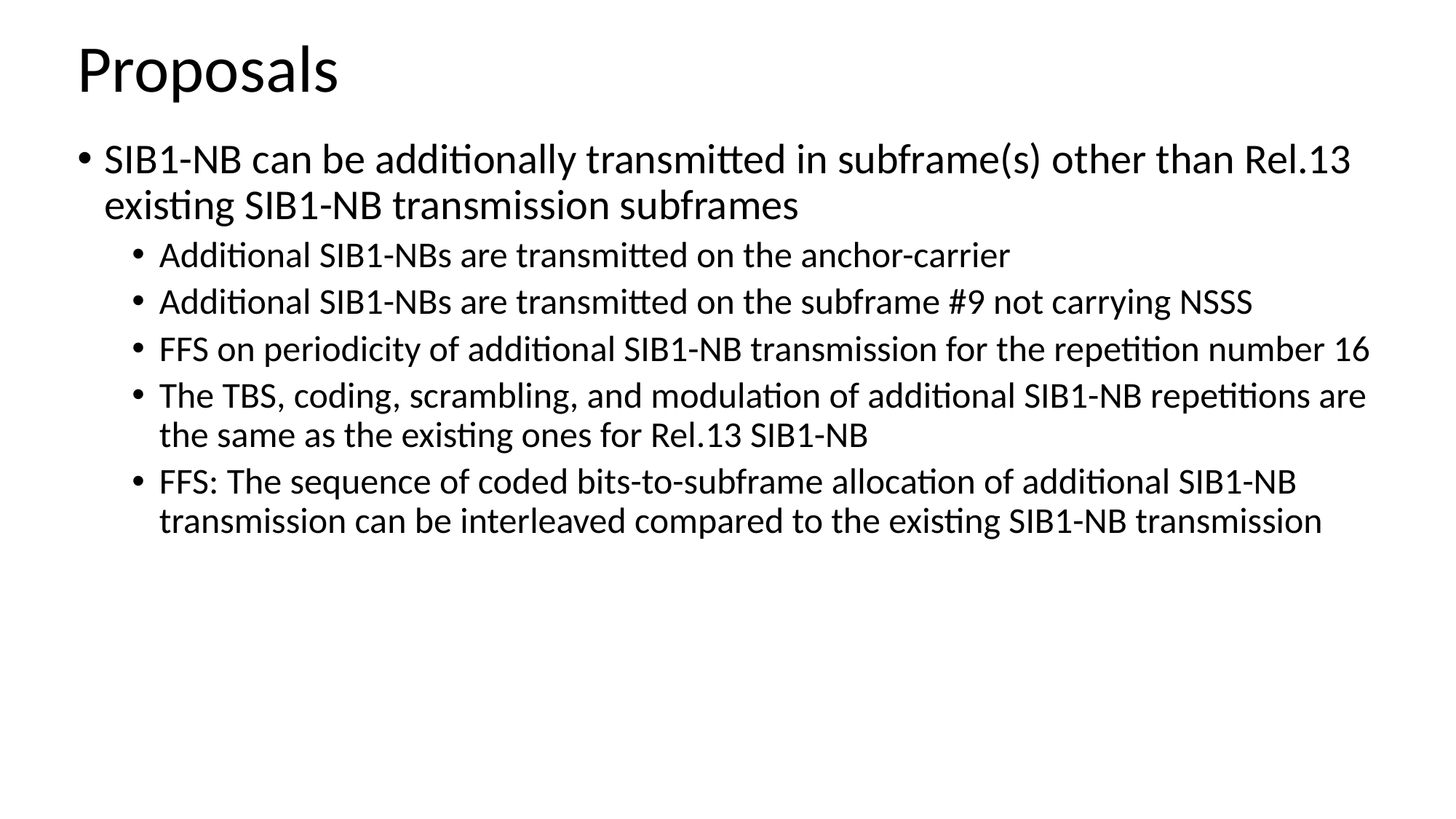

# Proposals
SIB1-NB can be additionally transmitted in subframe(s) other than Rel.13 existing SIB1-NB transmission subframes
Additional SIB1-NBs are transmitted on the anchor-carrier
Additional SIB1-NBs are transmitted on the subframe #9 not carrying NSSS
FFS on periodicity of additional SIB1-NB transmission for the repetition number 16
The TBS, coding, scrambling, and modulation of additional SIB1-NB repetitions are the same as the existing ones for Rel.13 SIB1-NB
FFS: The sequence of coded bits-to-subframe allocation of additional SIB1-NB transmission can be interleaved compared to the existing SIB1-NB transmission